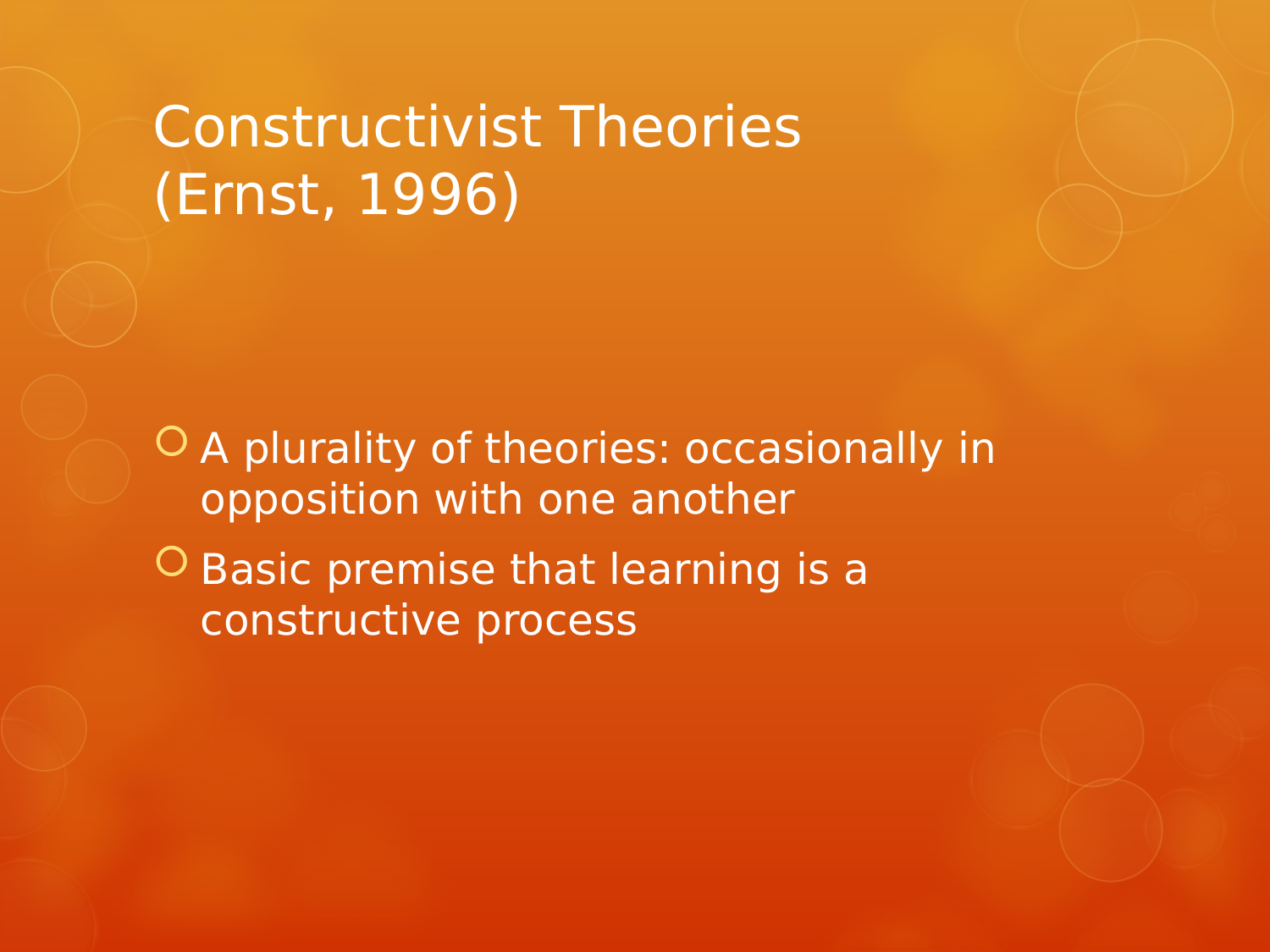

# Constructivist Theories (Ernst, 1996)
A plurality of theories: occasionally in opposition with one another
Basic premise that learning is a constructive process